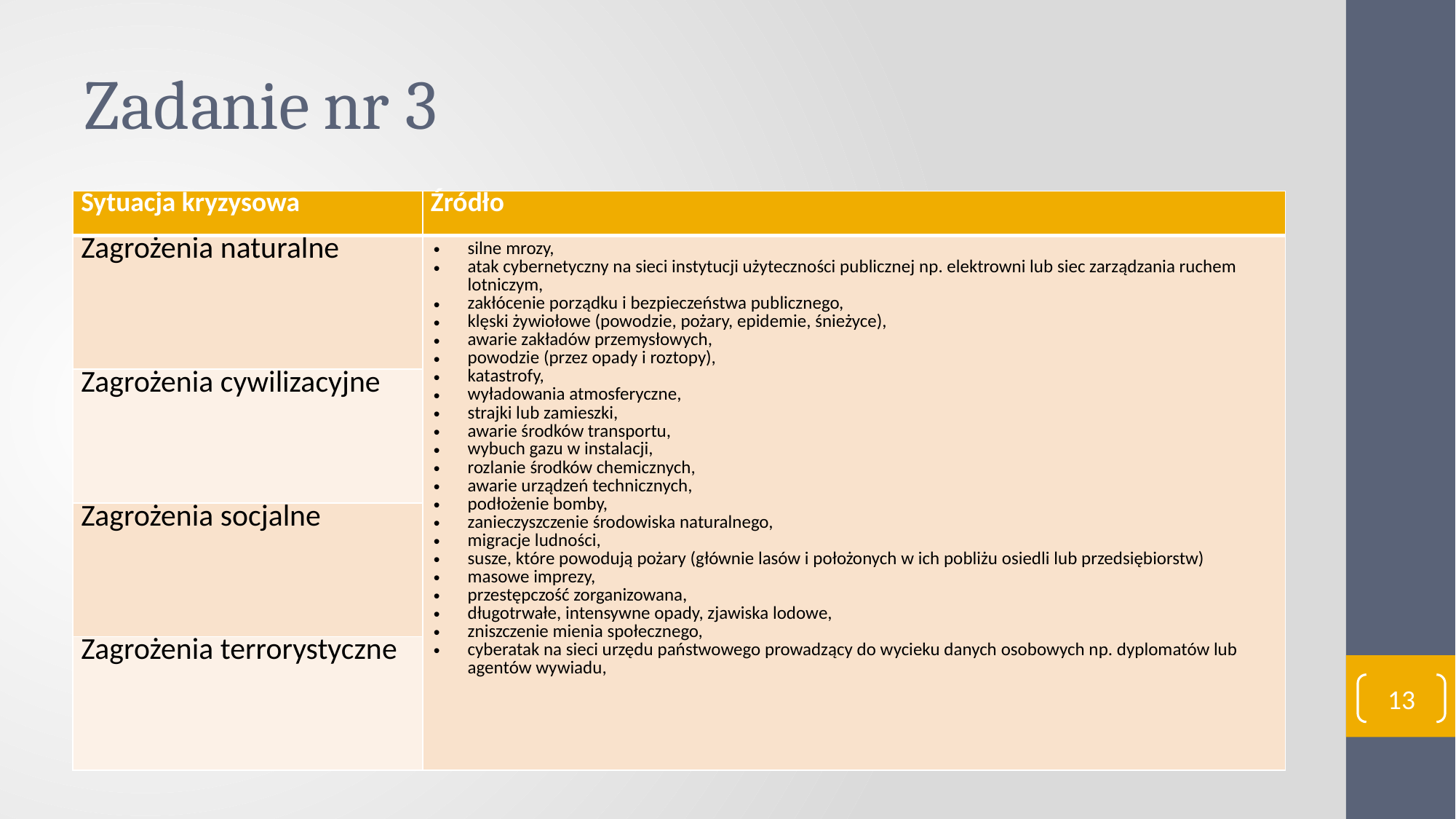

# Zadanie nr 3
| Sytuacja kryzysowa | Źródło |
| --- | --- |
| Zagrożenia naturalne | silne mrozy, atak cybernetyczny na sieci instytucji użyteczności publicznej np. elektrowni lub siec zarządzania ruchem lotniczym, zakłócenie porządku i bezpieczeństwa publicznego, klęski żywiołowe (powodzie, pożary, epidemie, śnieżyce), awarie zakładów przemysłowych, powodzie (przez opady i roztopy), katastrofy, wyładowania atmosferyczne, strajki lub zamieszki, awarie środków transportu, wybuch gazu w instalacji, rozlanie środków chemicznych, awarie urządzeń technicznych, podłożenie bomby, zanieczyszczenie środowiska naturalnego, migracje ludności, susze, które powodują pożary (głównie lasów i położonych w ich pobliżu osiedli lub przedsiębiorstw) masowe imprezy, przestępczość zorganizowana, długotrwałe, intensywne opady, zjawiska lodowe, zniszczenie mienia społecznego, cyberatak na sieci urzędu państwowego prowadzący do wycieku danych osobowych np. dyplomatów lub agentów wywiadu, |
| Zagrożenia cywilizacyjne |  |
| Zagrożenia socjalne |  |
| Zagrożenia terrorystyczne |  |
13